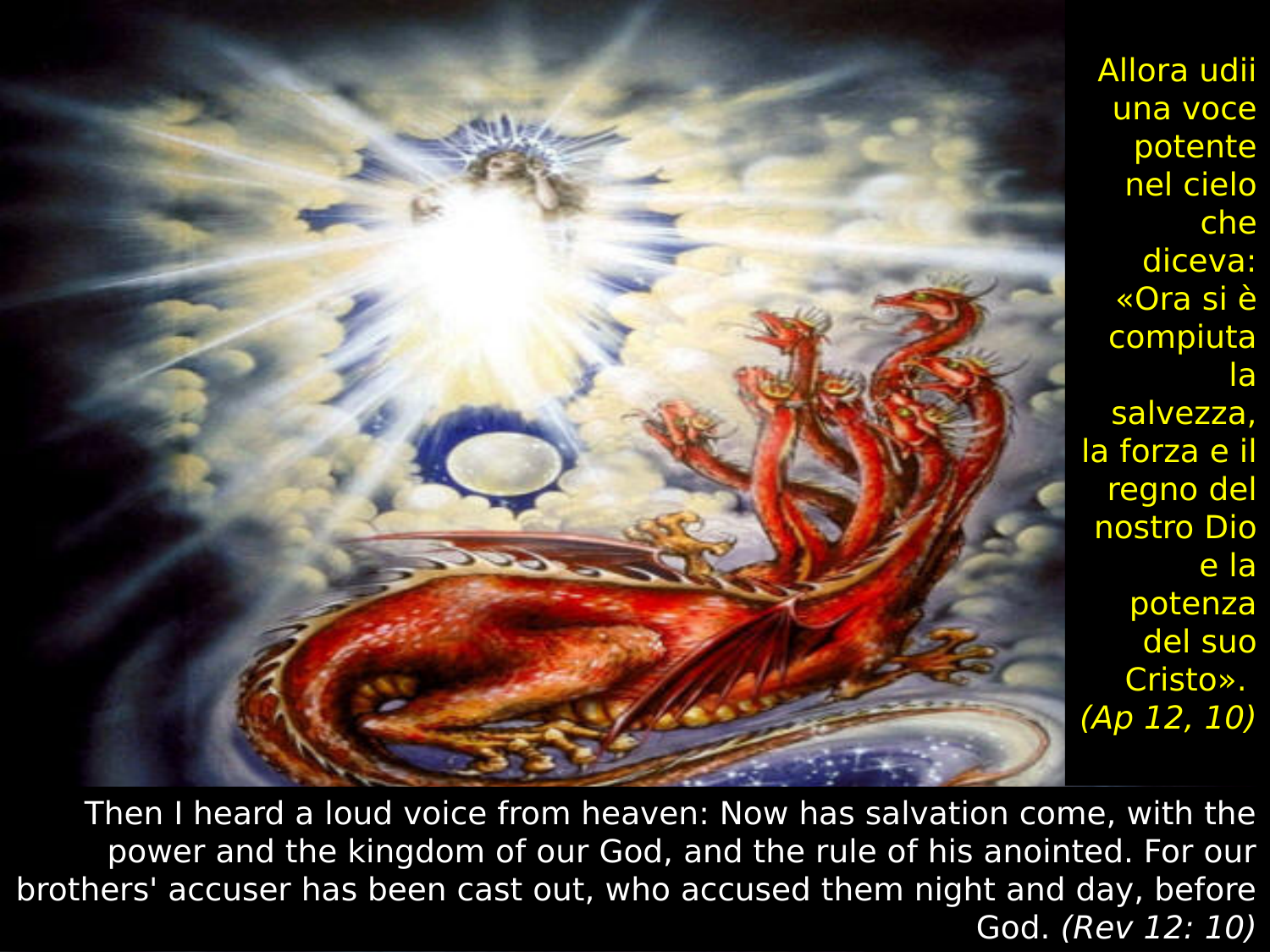

# Allora udii una voce potente nel cielo che diceva: «Ora si è compiuta la salvezza, la forza e il regno del nostro Dio e la potenza del suo Cristo». (Ap 12, 10)
Then I heard a loud voice from heaven: Now has salvation come, with the power and the kingdom of our God, and the rule of his anointed. For our brothers' accuser has been cast out, who accused them night and day, before God. (Rev 12: 10)